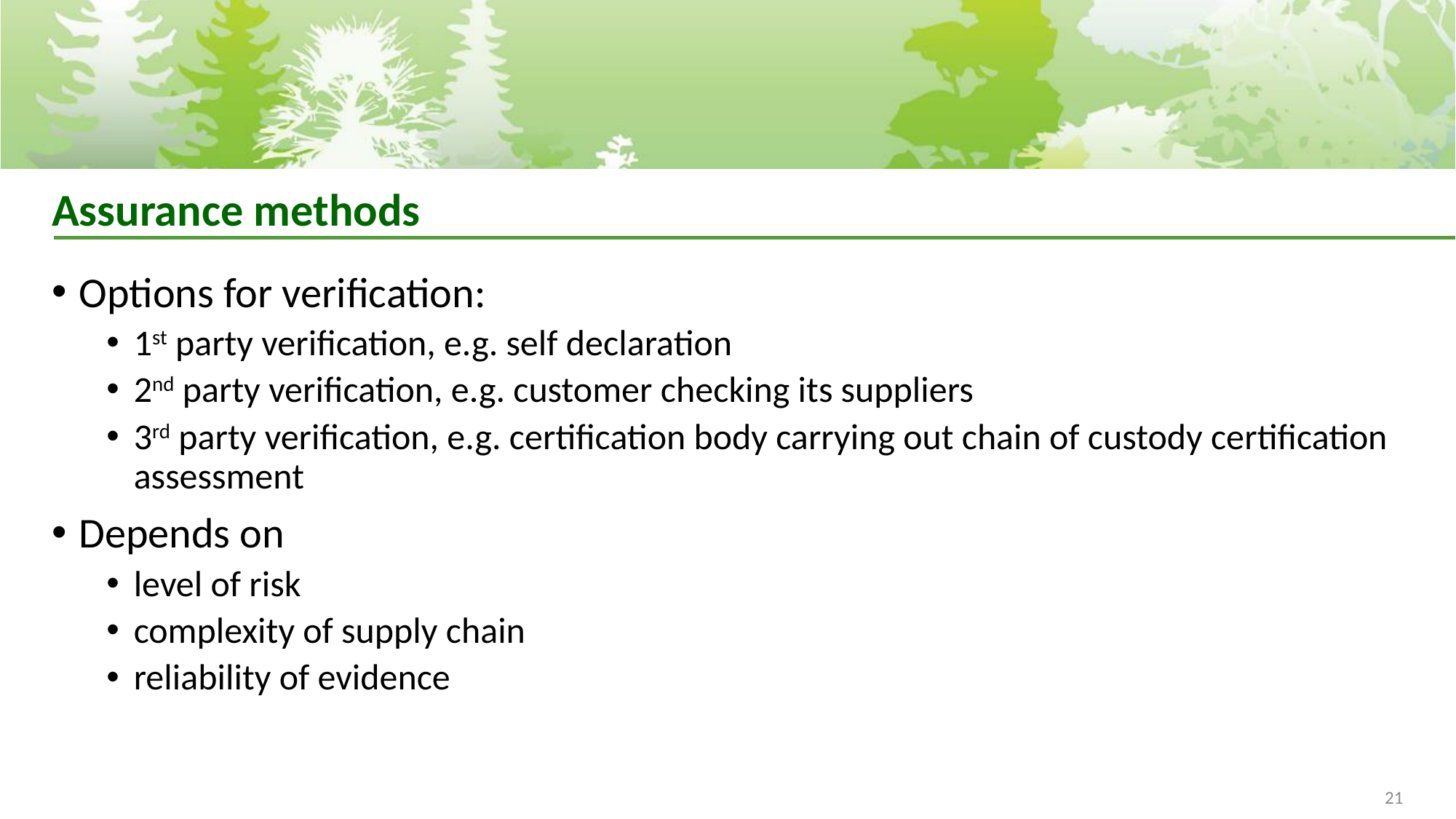

# Assurance methods
Options for verification:
1st party verification, e.g. self declaration
2nd party verification, e.g. customer checking its suppliers
3rd party verification, e.g. certification body carrying out chain of custody certification assessment
Depends on
level of risk
complexity of supply chain
reliability of evidence
21